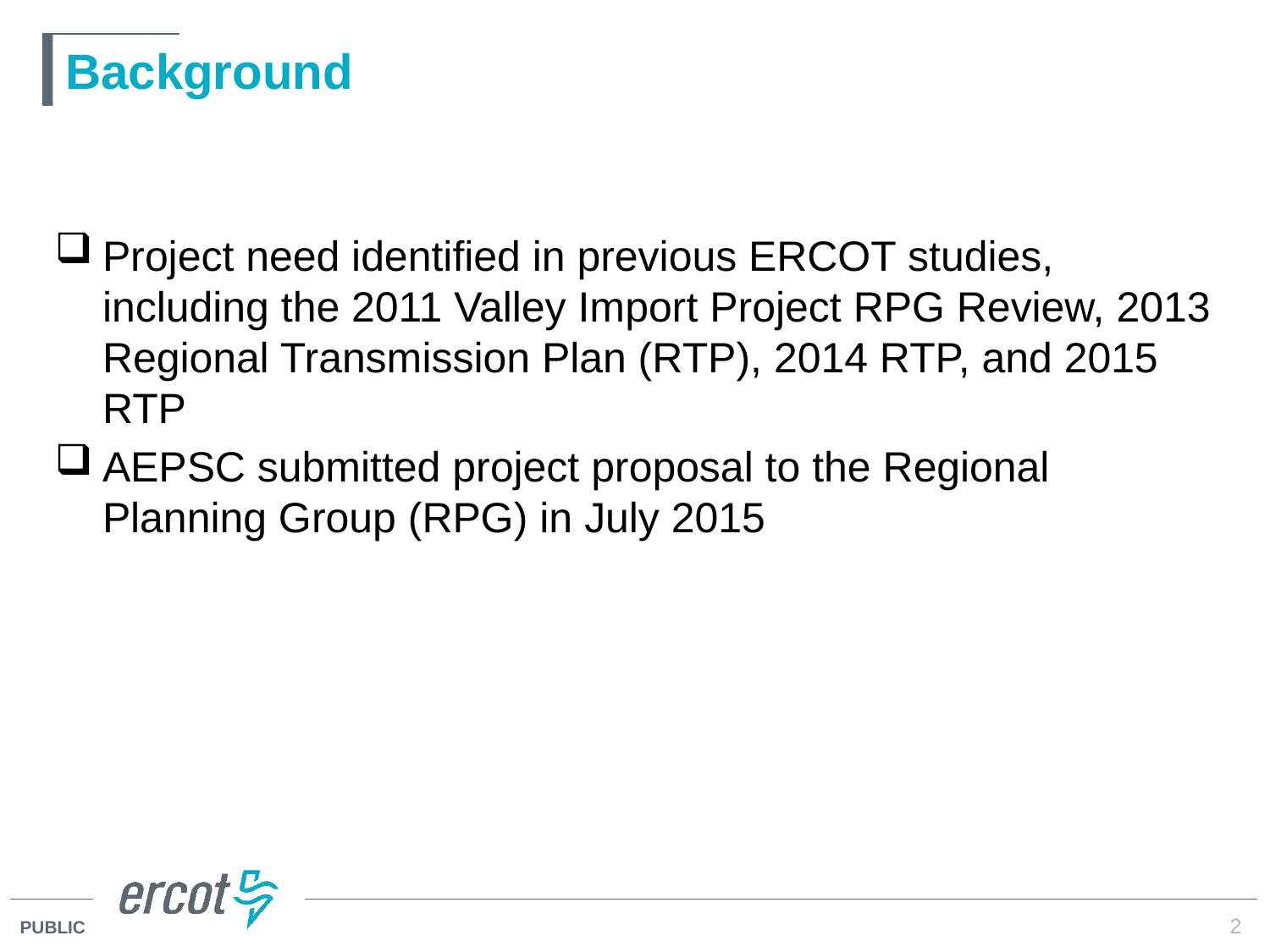

# Background
Project need identified in previous ERCOT studies, including the 2011 Valley Import Project RPG Review, 2013 Regional Transmission Plan (RTP), 2014 RTP, and 2015 RTP
AEPSC submitted project proposal to the Regional Planning Group (RPG) in July 2015
2